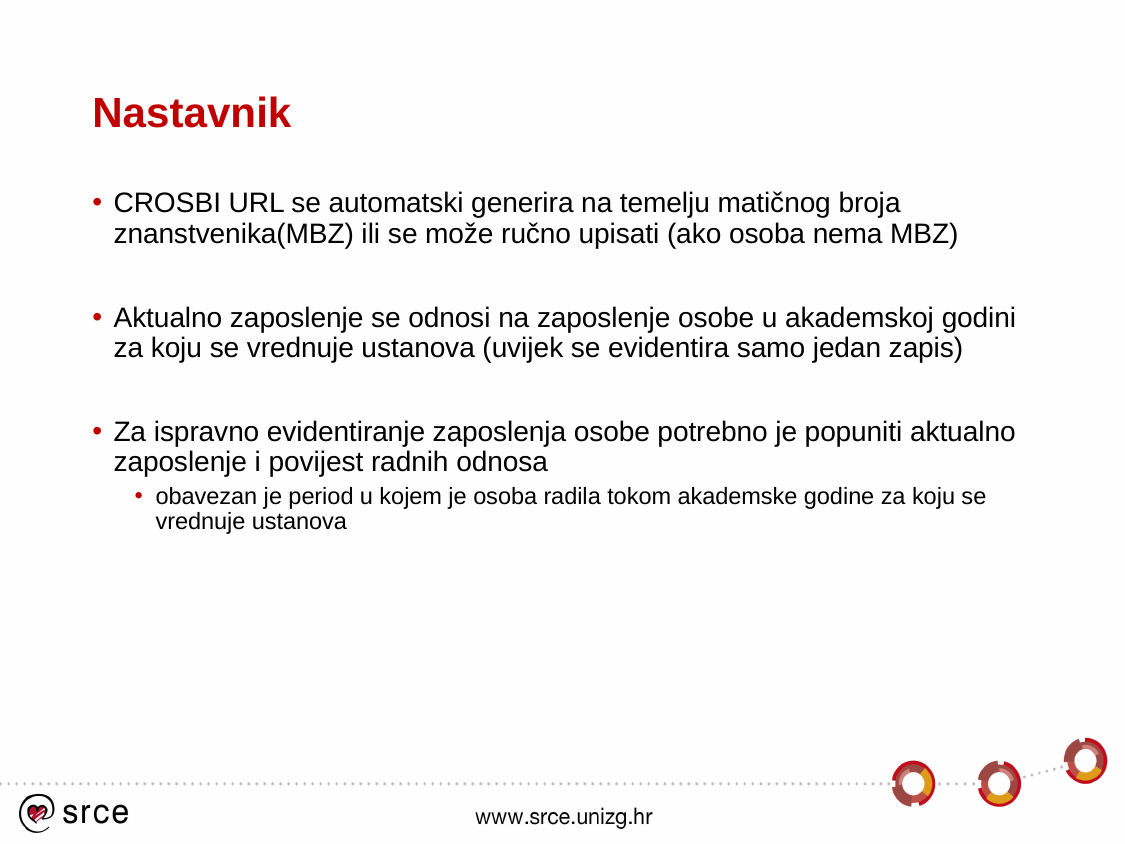

# Nastavnik
CROSBI URL se automatski generira na temelju matičnog broja znanstvenika(MBZ) ili se može ručno upisati (ako osoba nema MBZ)

Aktualno zaposlenje se odnosi na zaposlenje osobe u akademskoj godini za koju se vrednuje ustanova (uvijek se evidentira samo jedan zapis)

Za ispravno evidentiranje zaposlenja osobe potrebno je popuniti aktualno zaposlenje i povijest radnih odnosa
obavezan je period u kojem je osoba radila tokom akademske godine za koju se vrednuje ustanova